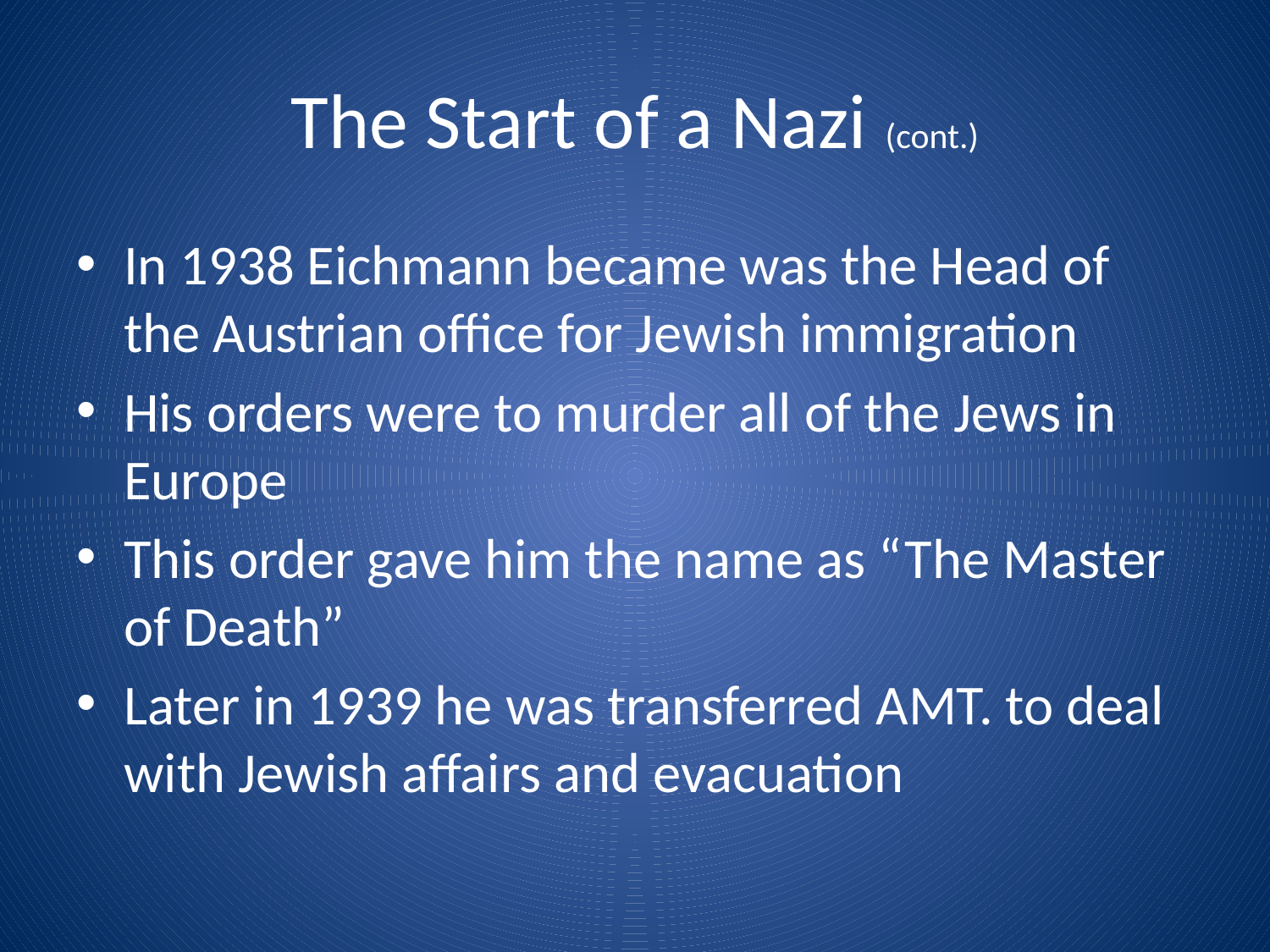

# The Start of a Nazi (cont.)
In 1938 Eichmann became was the Head of the Austrian office for Jewish immigration
His orders were to murder all of the Jews in Europe
This order gave him the name as “The Master of Death”
Later in 1939 he was transferred AMT. to deal with Jewish affairs and evacuation